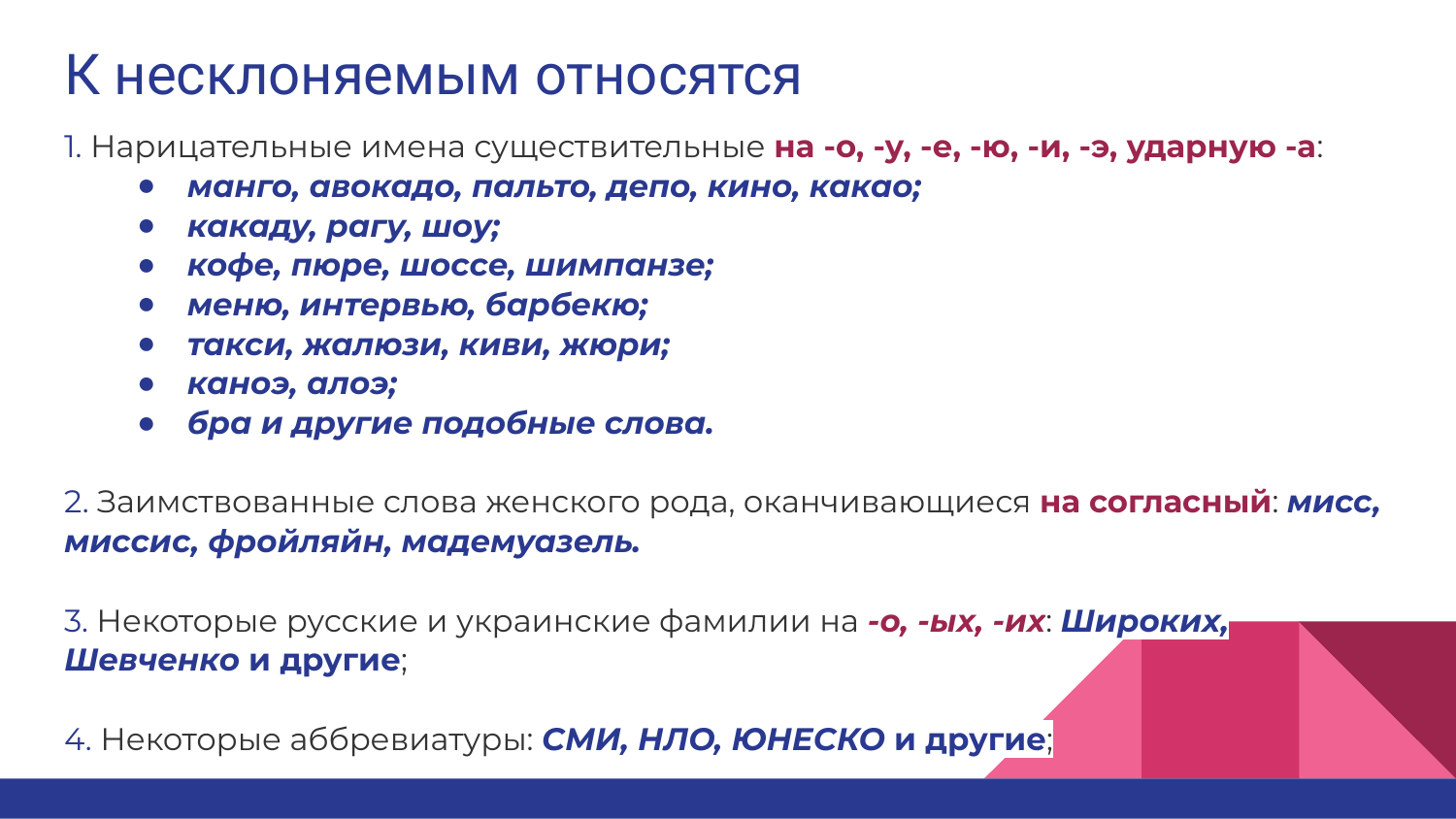

# К несклоняемым относятся
1. Нарицательные имена существительные на -о, -у, -е, -ю, -и, -э, ударную -а:
манго, авокадо, пальто, депо, кино, какао;
какаду, рагу, шоу;
кофе, пюре, шоссе, шимпанзе;
меню, интервью, барбекю;
такси, жалюзи, киви, жюри;
каноэ, алоэ;
бра и другие подобные слова.

2. Заимствованные слова женского рода, оканчивающиеся на согласный: мисс, миссис, фройляйн, мадемуазель.

3. Некоторые русские и украинские фамилии на -о, -ых, -их: Широких, Шевченко и другие;

4. Некоторые аббревиатуры: СМИ, НЛО, ЮНЕСКО и другие;